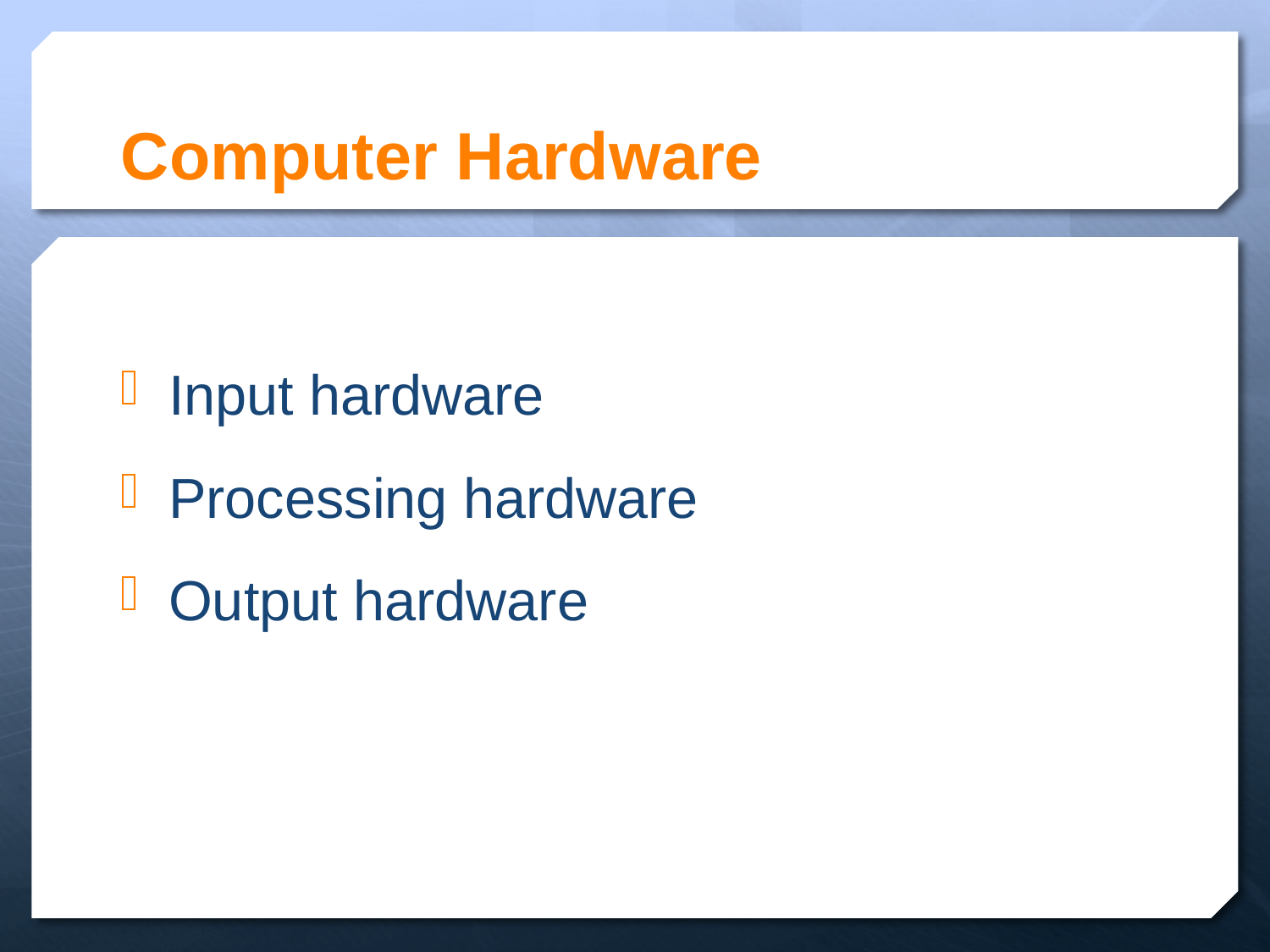

# Computer Hardware

Input hardware
Processing hardware
Output hardware